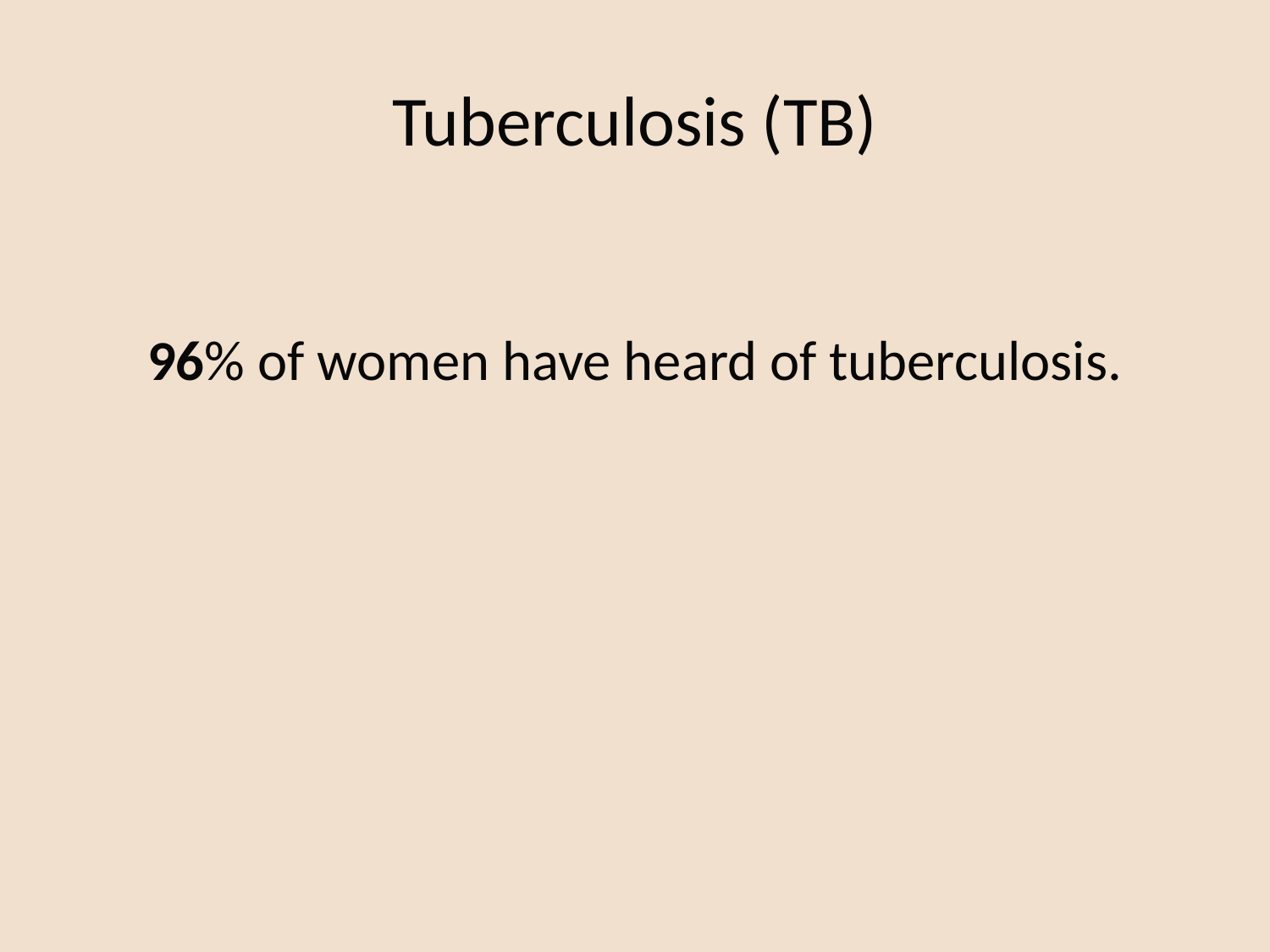

# Tuberculosis (TB)
96% of women have heard of tuberculosis.